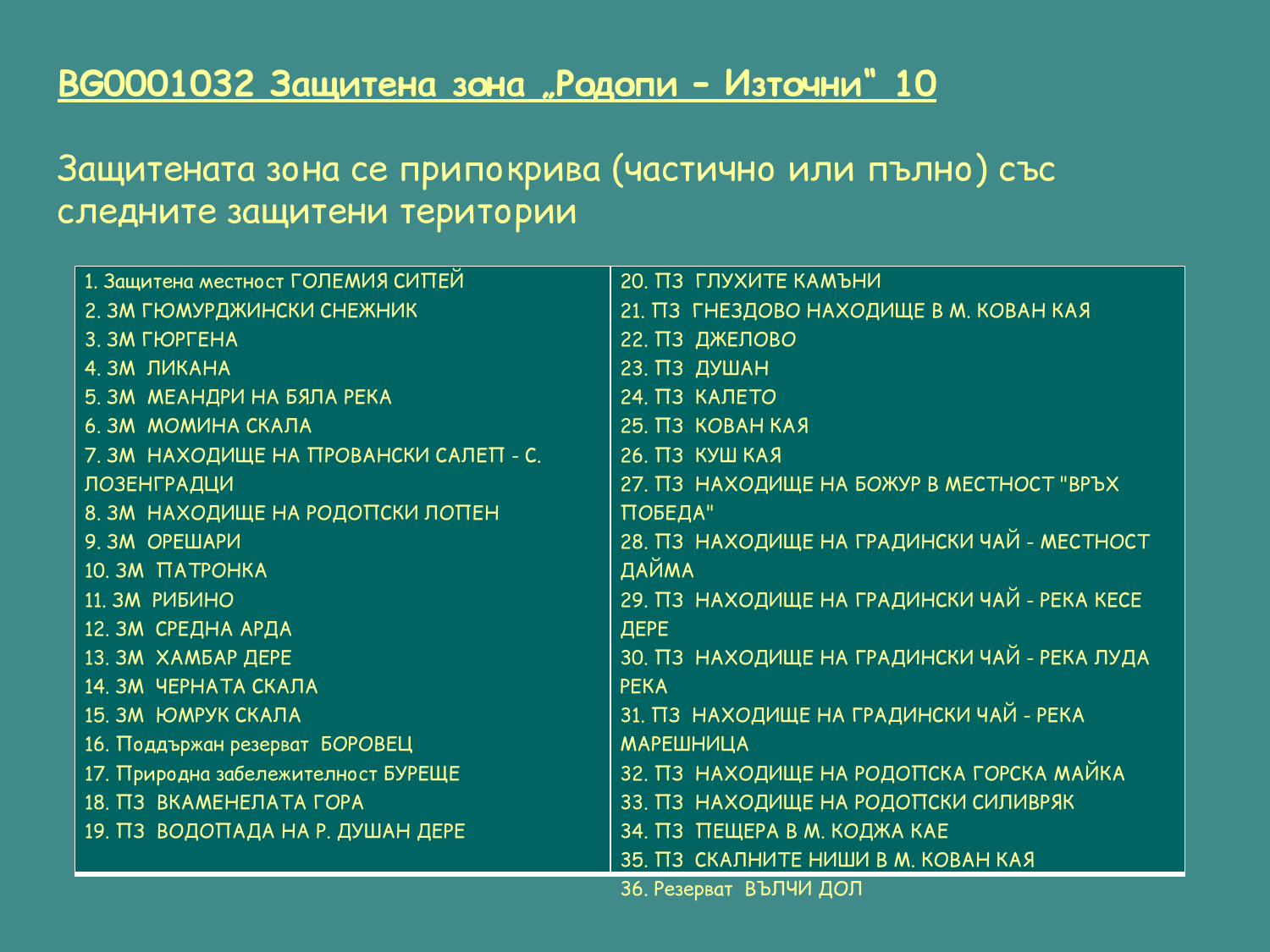

BG0001032 Защитена зона „Родопи – Източни“ 10

Защитената зона се припокрива (частично или пълно) със следните защитени територии

| 1. Защитена местност ГОЛЕМИЯ СИПЕЙ 2. ЗМ ГЮМУРДЖИНСКИ СНЕЖНИК 3. ЗМ ГЮРГЕНА 4. ЗМ ЛИКАНА 5. ЗМ МЕАНДРИ НА БЯЛА РЕКА 6. ЗМ МОМИНА СКАЛА 7. ЗМ НАХОДИЩЕ НА ПРОВАНСКИ САЛЕП - С. ЛОЗЕНГРАДЦИ 8. ЗМ НАХОДИЩЕ НА РОДОПСКИ ЛОПЕН 9. ЗМ ОРЕШАРИ 10. ЗМ ПАТРОНКА 11. ЗМ РИБИНО 12. ЗМ СРЕДНА АРДА 13. ЗМ ХАМБАР ДЕРЕ 14. ЗМ ЧЕРНАТА СКАЛА 15. ЗМ ЮМРУК СКАЛА 16. Поддържан резерват БОРОВЕЦ 17. Природна забележителност БУРЕЩЕ 18. ПЗ ВКАМЕНЕЛАТА ГОРА 19. ПЗ ВОДОПАДА НА Р. ДУШАН ДЕРЕ | 20. ПЗ ГЛУХИТЕ КАМЪНИ 21. ПЗ ГНЕЗДОВО НАХОДИЩЕ В М. КОВАН КАЯ 22. ПЗ ДЖЕЛОВО 23. ПЗ ДУШАН 24. ПЗ КАЛЕТО 25. ПЗ КОВАН КАЯ 26. ПЗ КУШ КАЯ 27. ПЗ НАХОДИЩЕ НА БОЖУР В МЕСТНОСТ "ВРЪХ ПОБЕДА" 28. ПЗ НАХОДИЩЕ НА ГРАДИНСКИ ЧАЙ - МЕСТНОСТ ДАЙМА 29. ПЗ НАХОДИЩЕ НА ГРАДИНСКИ ЧАЙ - РЕКА КЕСЕ ДЕРЕ 30. ПЗ НАХОДИЩЕ НА ГРАДИНСКИ ЧАЙ - РЕКА ЛУДА РЕКА 31. ПЗ НАХОДИЩЕ НА ГРАДИНСКИ ЧАЙ - РЕКА МАРЕШНИЦА 32. ПЗ НАХОДИЩЕ НА РОДОПСКА ГОРСКА МАЙКА 33. ПЗ НАХОДИЩЕ НА РОДОПСКИ СИЛИВРЯК 34. ПЗ ПЕЩЕРА В М. КОДЖА КАЕ 35. ПЗ СКАЛНИТЕ НИШИ В М. КОВАН КАЯ 36. Резерват ВЪЛЧИ ДOЛ |
| --- | --- |